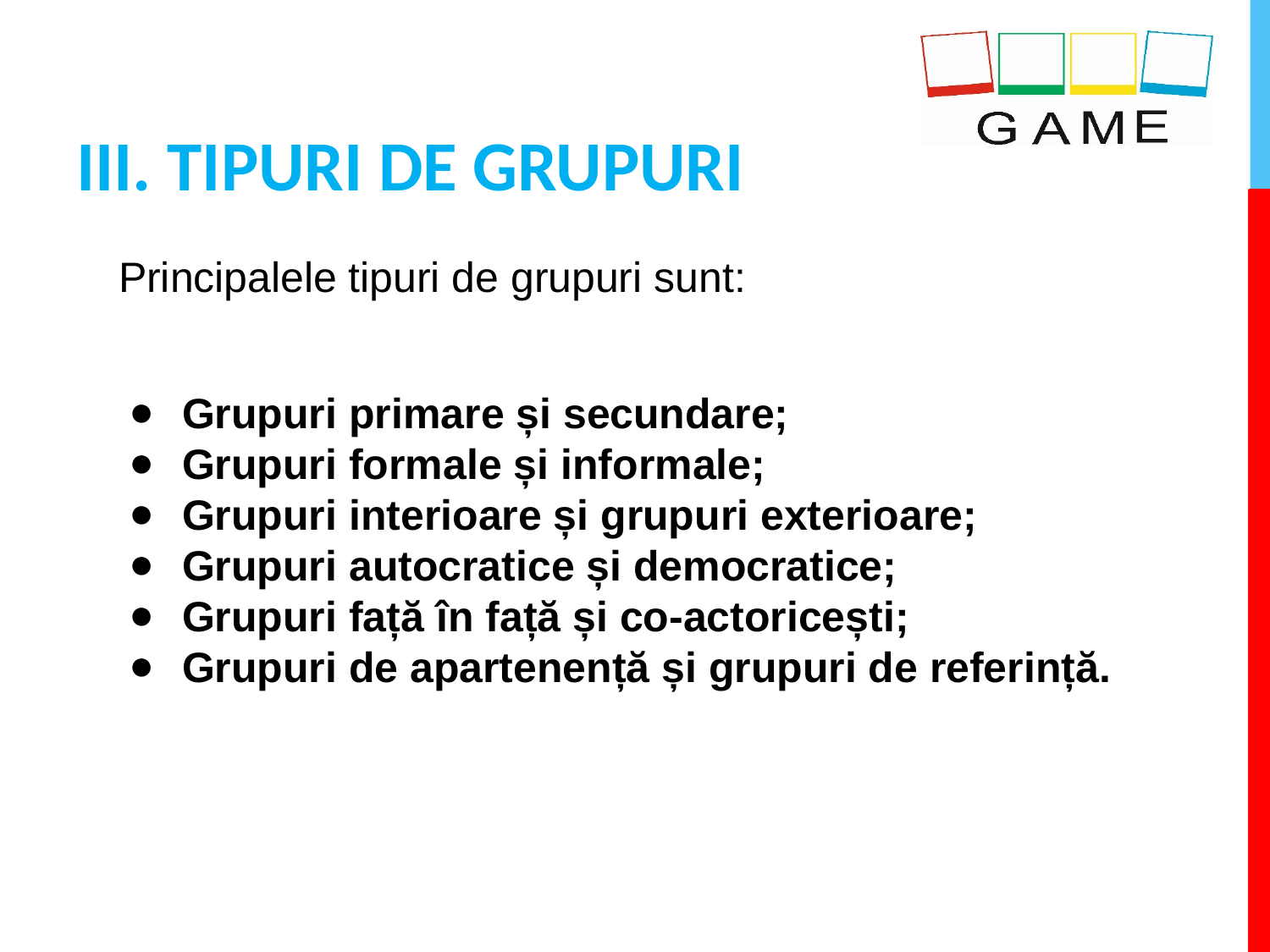

# III. TIPURI DE GRUPURI
Principalele tipuri de grupuri sunt:

Grupuri primare și secundare;
Grupuri formale și informale;
Grupuri interioare și grupuri exterioare;
Grupuri autocratice și democratice;
Grupuri față în față și co-actoricești;
Grupuri de apartenență și grupuri de referință.